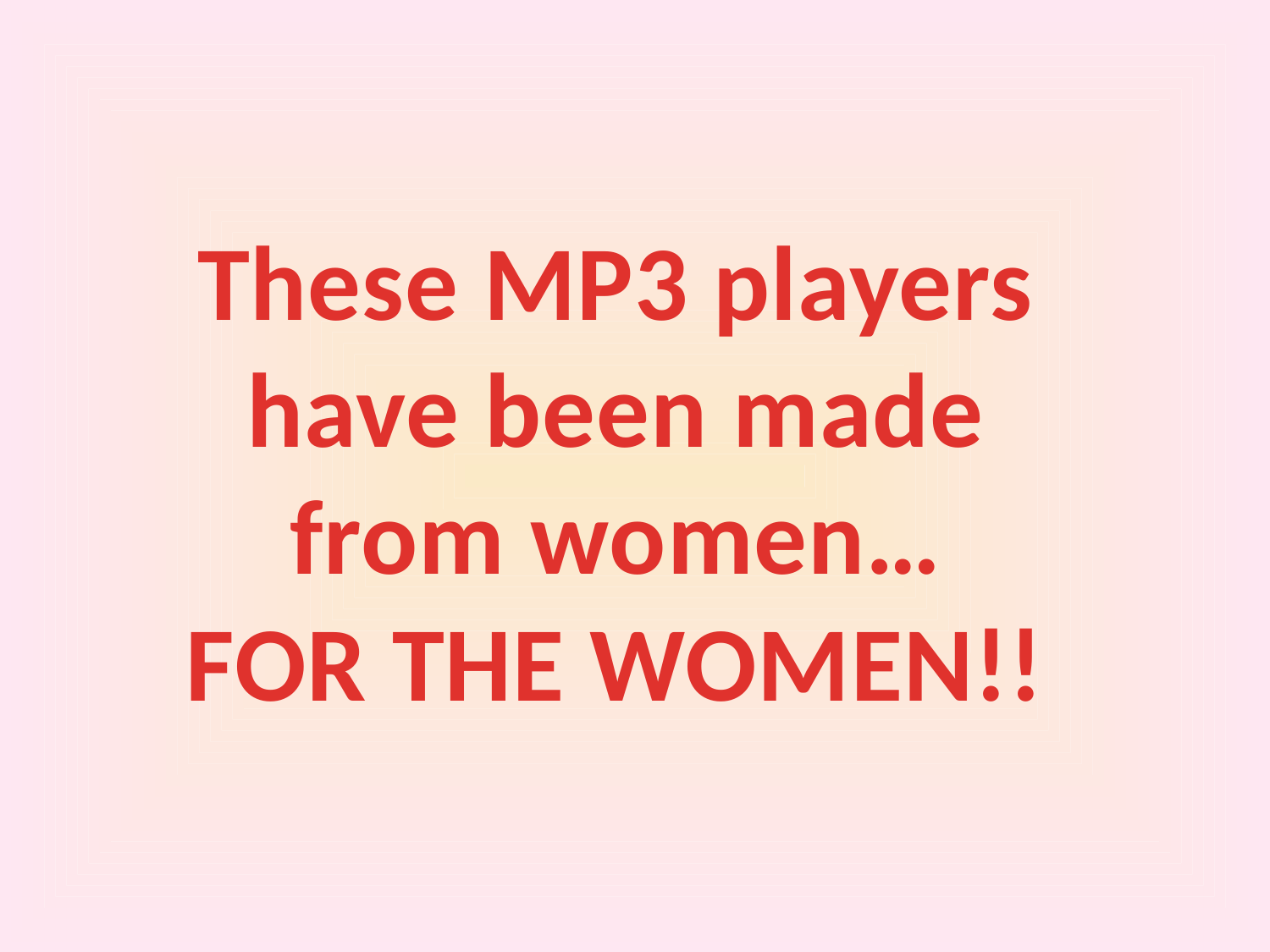

These MP3 players
have been made
from women…
FOR THE WOMEN!!